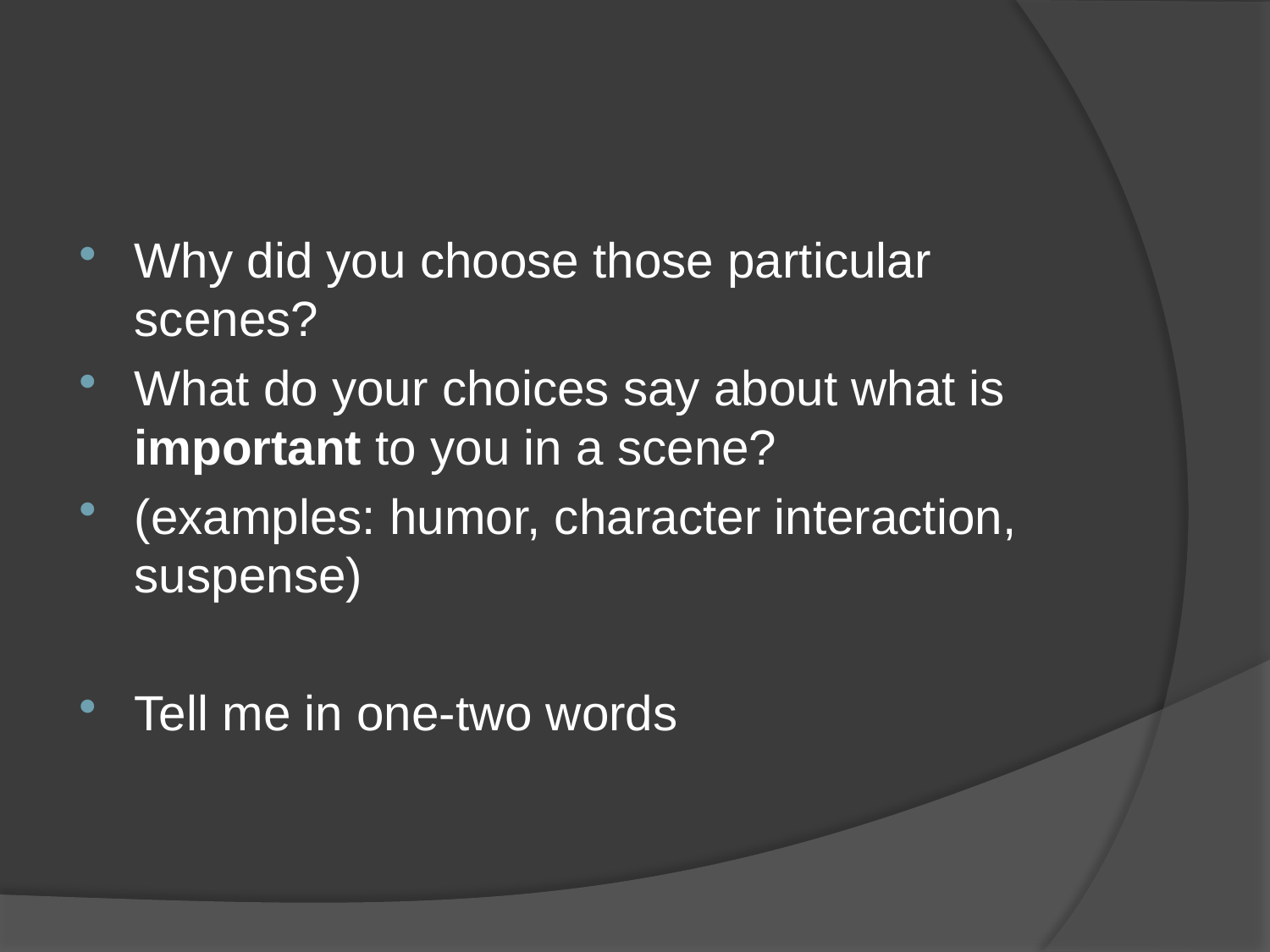

#
Why did you choose those particular scenes?
What do your choices say about what is important to you in a scene?
(examples: humor, character interaction, suspense)

Tell me in one-two words